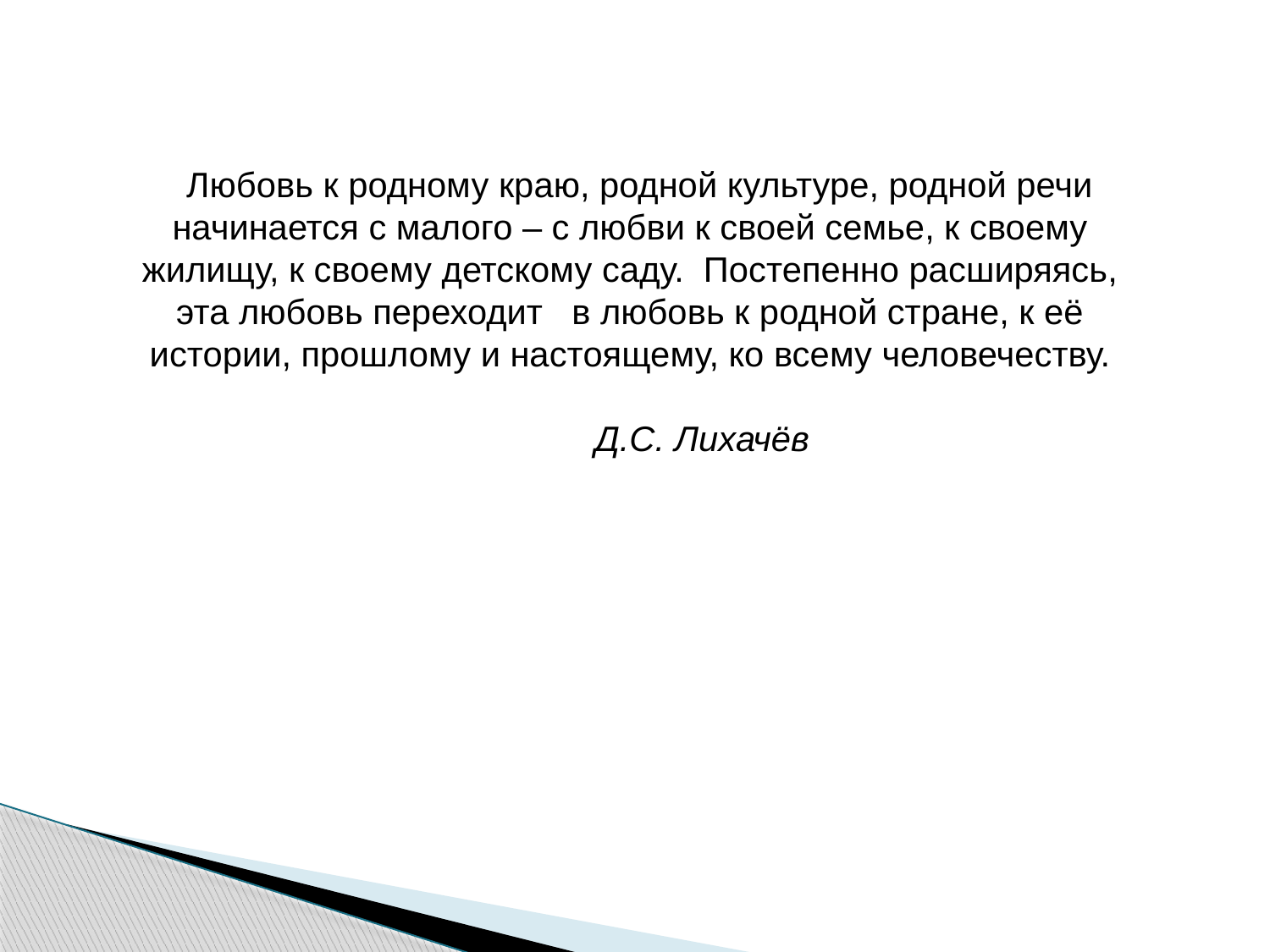

Любовь к родному краю, родной культуре, родной речи начинается с малого – с любви к своей семье, к своему жилищу, к своему детскому саду.  Постепенно расширяясь, эта любовь переходит   в любовь к родной стране, к её истории, прошлому и настоящему, ко всему человечеству.
                                                                                                                                                       Д.С. Лихачёв